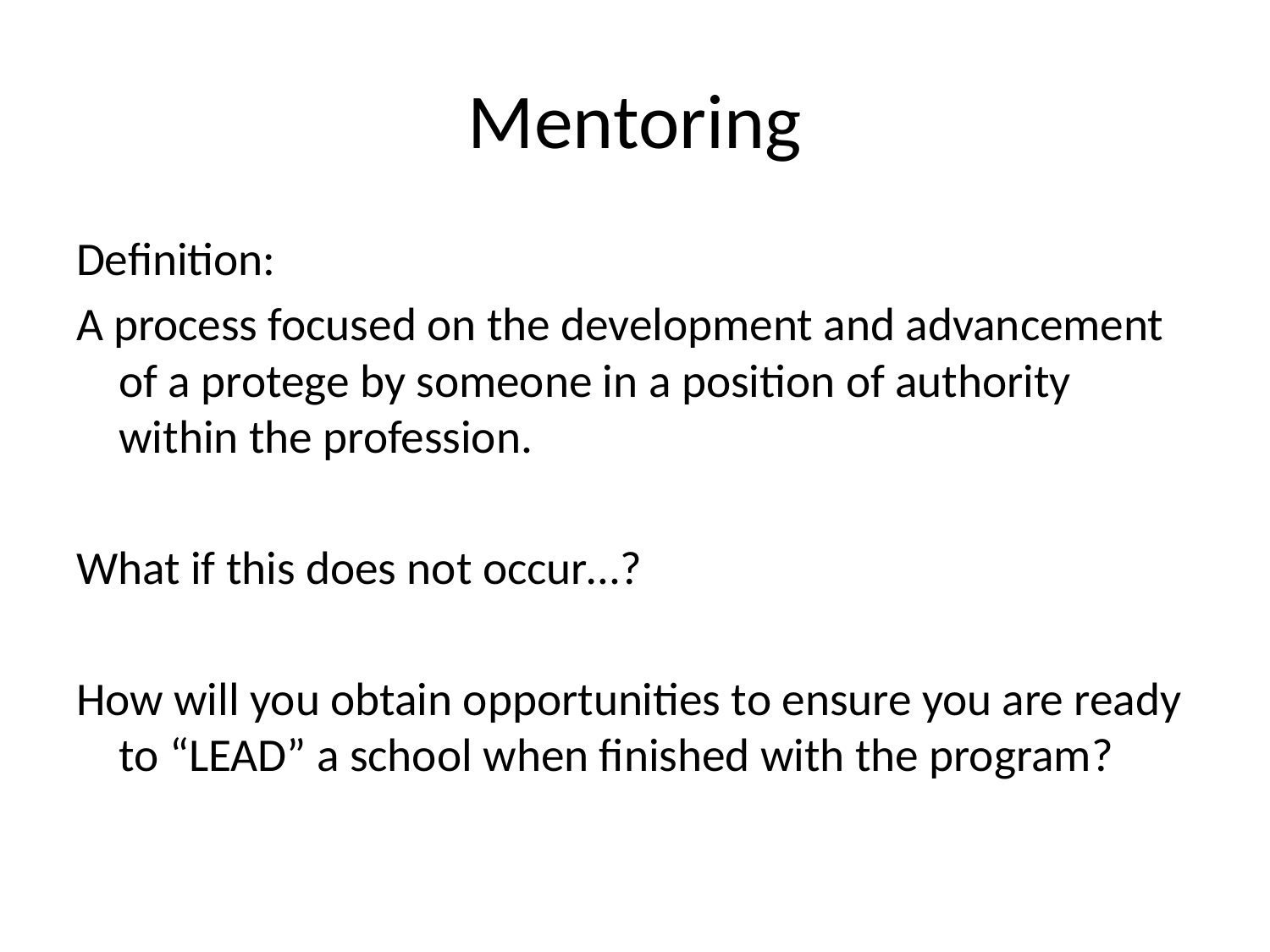

# Mentoring
Definition:
A process focused on the development and advancement of a protege by someone in a position of authority within the profession.

What if this does not occur…?

How will you obtain opportunities to ensure you are ready to “LEAD” a school when finished with the program?